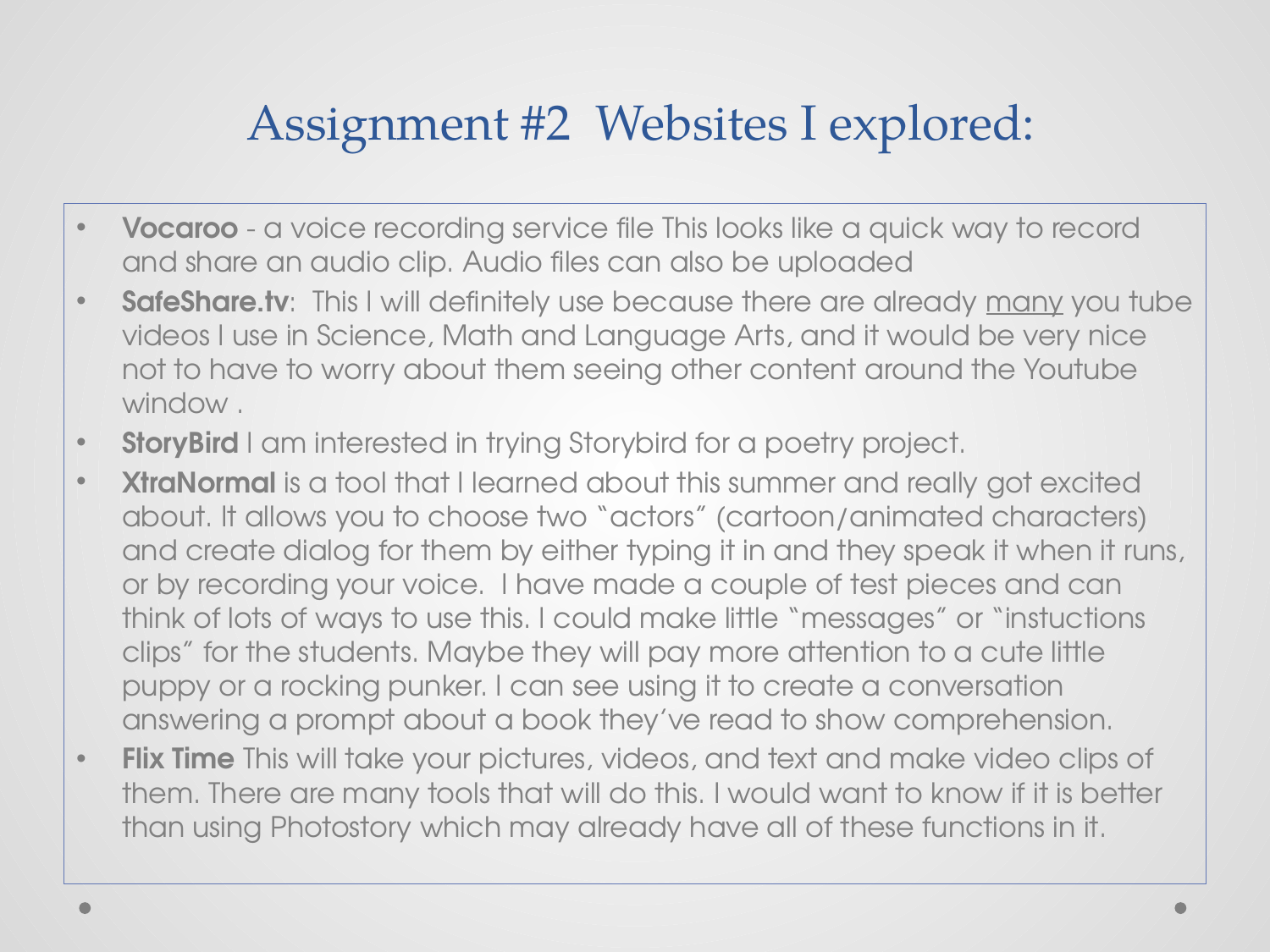

# Assignment #2  Websites I explored:
Vocaroo - a voice recording service file This looks like a quick way to record and share an audio clip. Audio files can also be uploaded
SafeShare.tv:  This I will definitely use because there are already many you tube videos I use in Science, Math and Language Arts, and it would be very nice not to have to worry about them seeing other content around the Youtube window .
StoryBird I am interested in trying Storybird for a poetry project.
XtraNormal is a tool that I learned about this summer and really got excited about. It allows you to choose two “actors” (cartoon/animated characters) and create dialog for them by either typing it in and they speak it when it runs, or by recording your voice.  I have made a couple of test pieces and can think of lots of ways to use this. I could make little “messages” or “instuctions clips” for the students. Maybe they will pay more attention to a cute little puppy or a rocking punker. I can see using it to create a conversation answering a prompt about a book they’ve read to show comprehension.
Flix Time This will take your pictures, videos, and text and make video clips of them. There are many tools that will do this. I would want to know if it is better than using Photostory which may already have all of these functions in it.